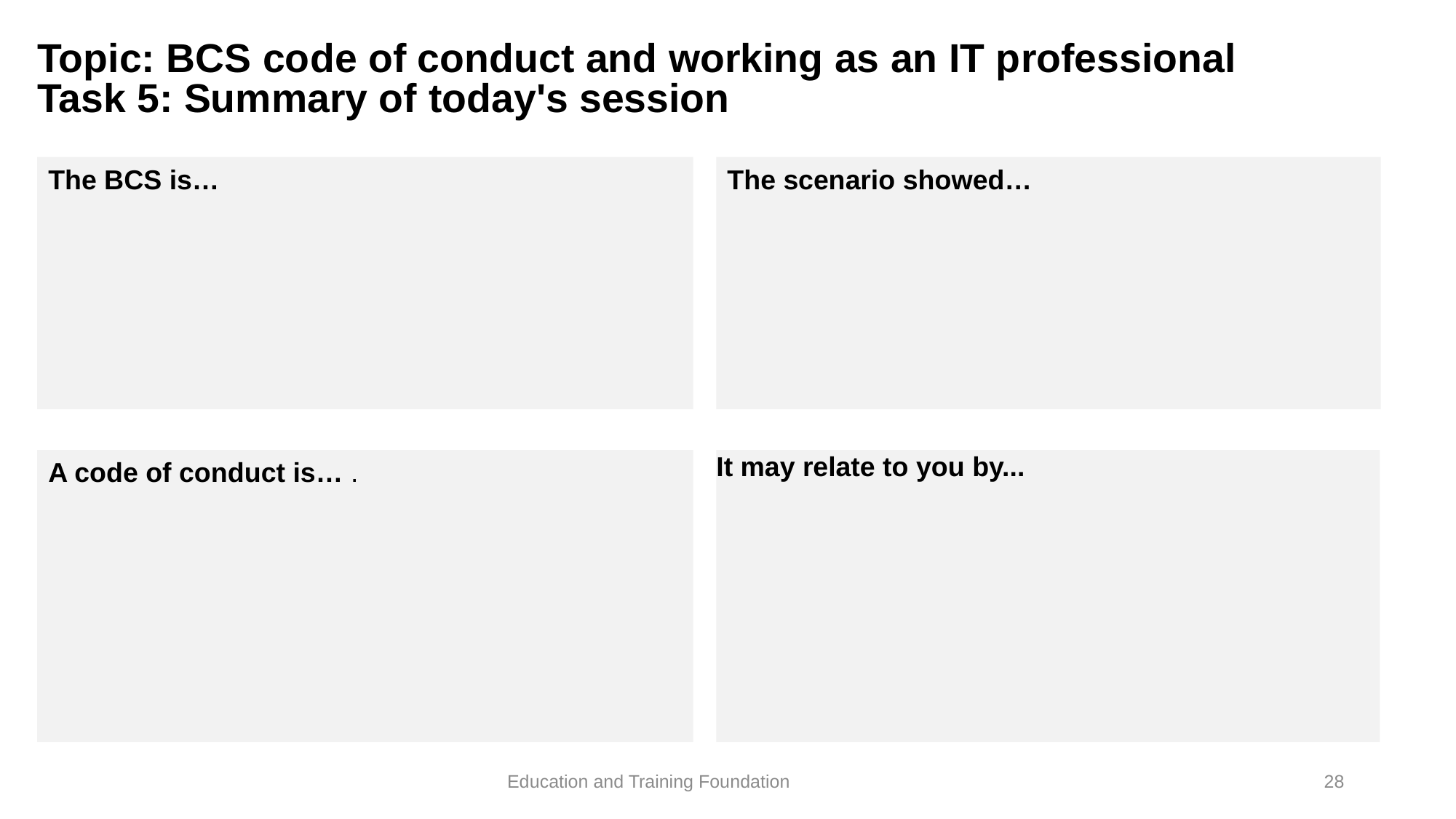

# Topic: BCS code of conduct and working as an IT professional Task 5: Summary of today's session
The BCS is…
The scenario showed…
A code of conduct is… .
It may relate to you by...

28
Education and Training Foundation